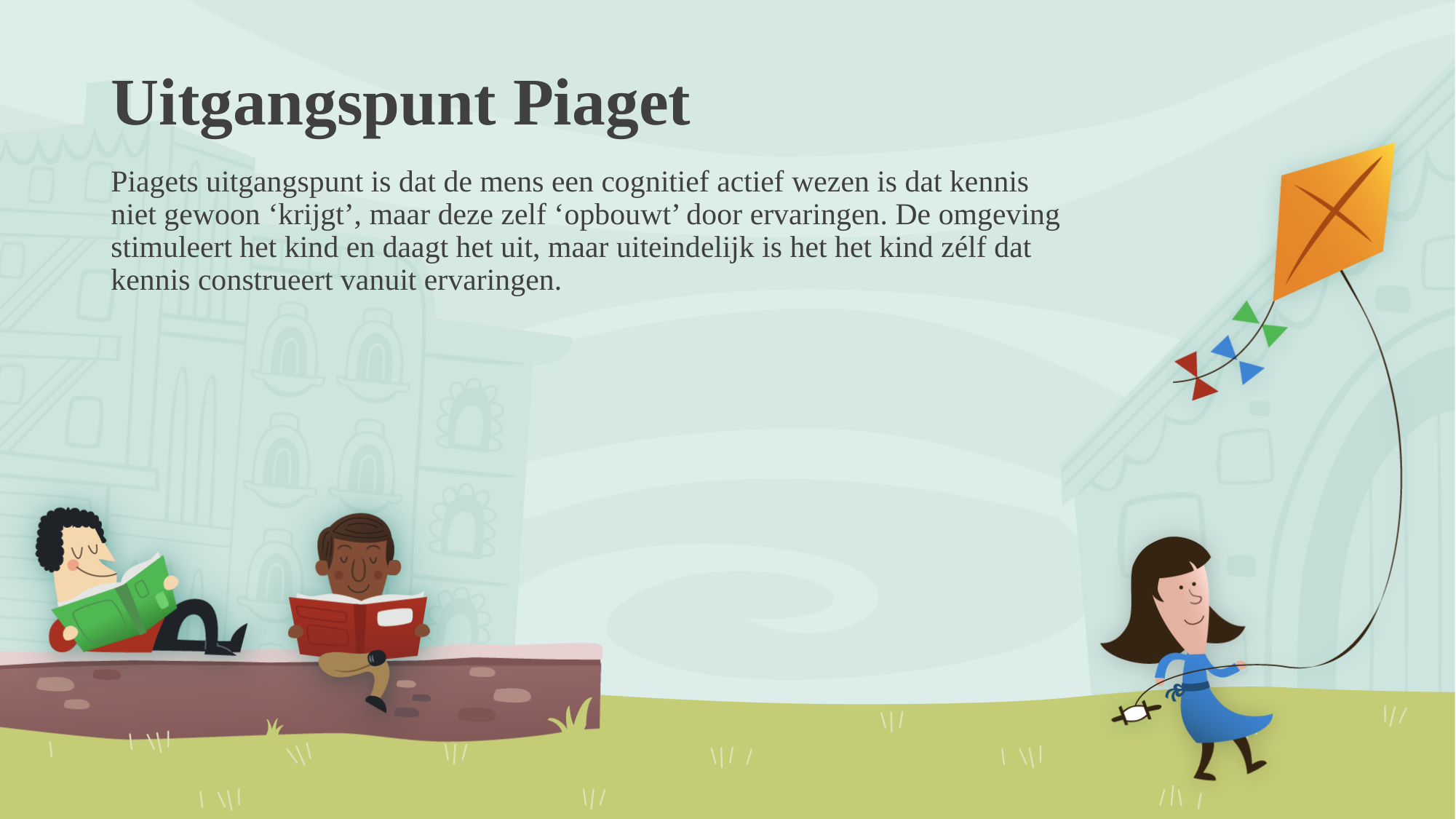

# Uitgangspunt Piaget
Piagets uitgangspunt is dat de mens een cognitief actief wezen is dat kennis niet gewoon ‘krijgt’, maar deze zelf ‘opbouwt’ door ervaringen. De omgeving stimuleert het kind en daagt het uit, maar uiteindelijk is het het kind zélf dat kennis construeert vanuit ervaringen.